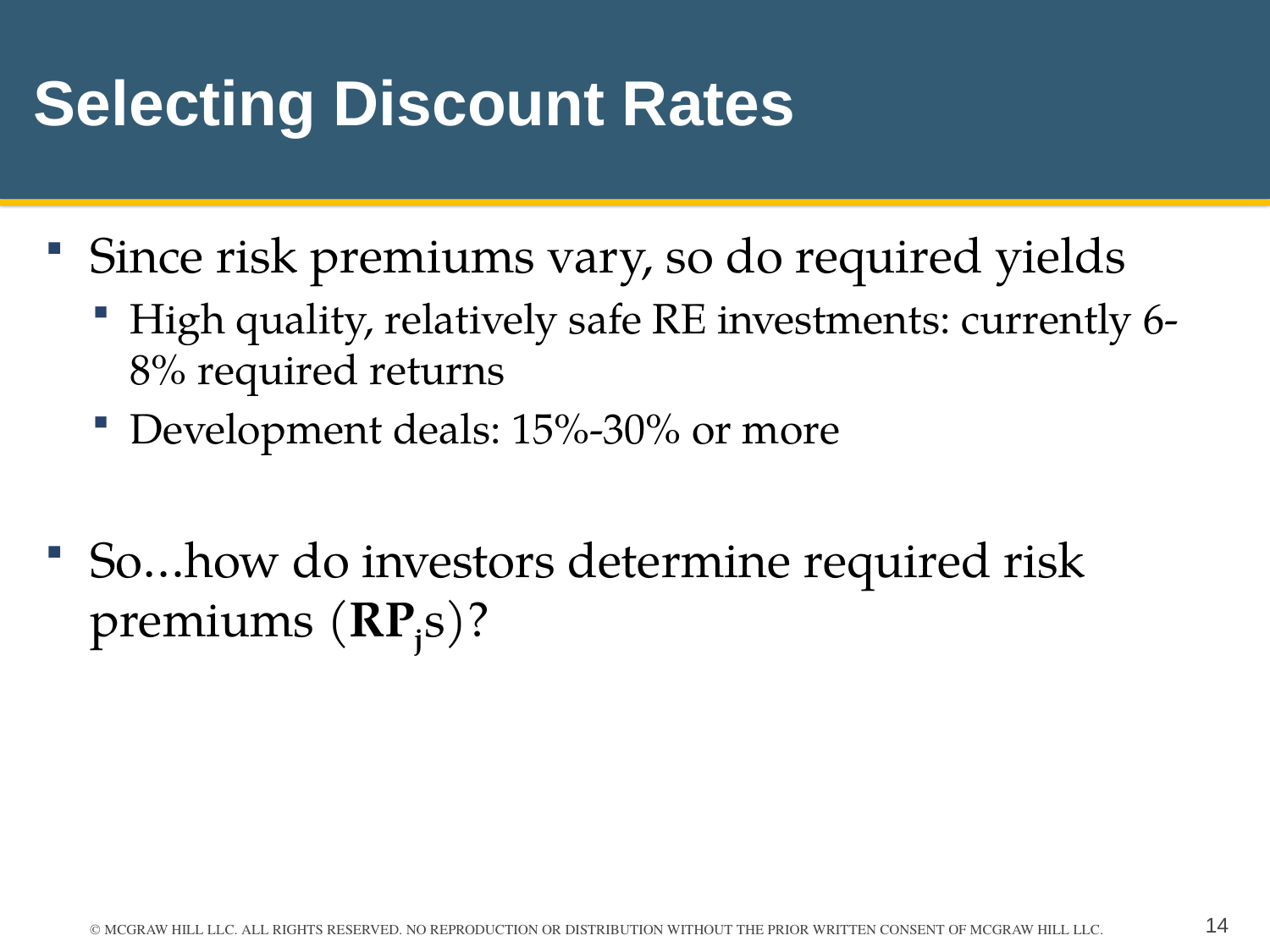

# Selecting Discount Rates
Since risk premiums vary, so do required yields
High quality, relatively safe RE investments: currently 6-8% required returns
Development deals: 15%-30% or more

So…how do investors determine required risk premiums (RPjs)?
© MCGRAW HILL LLC. ALL RIGHTS RESERVED. NO REPRODUCTION OR DISTRIBUTION WITHOUT THE PRIOR WRITTEN CONSENT OF MCGRAW HILL LLC.
14